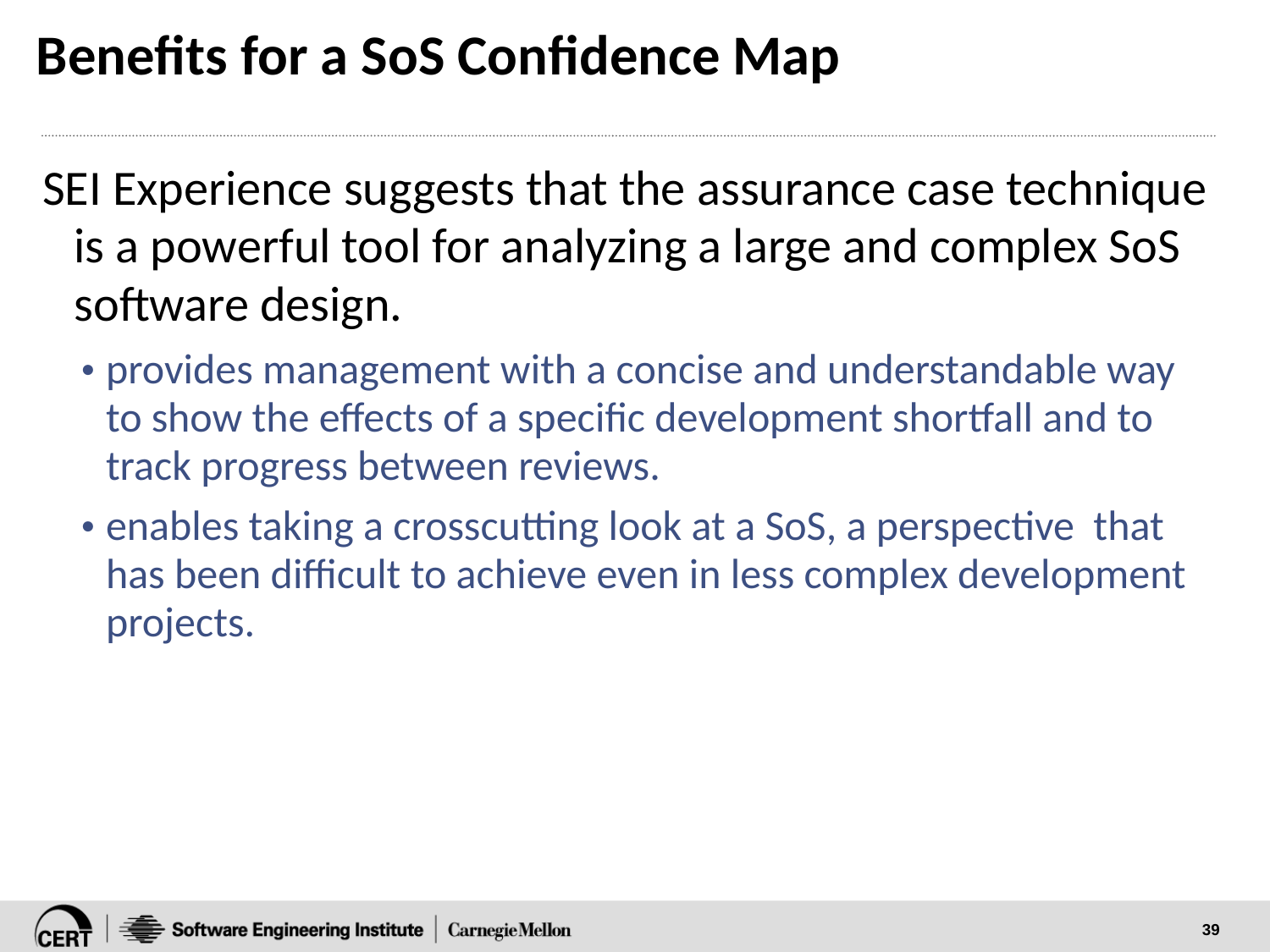

# Benefits for a SoS Confidence Map
SEI Experience suggests that the assurance case technique is a powerful tool for analyzing a large and complex SoS software design.
provides management with a concise and understandable way to show the effects of a specific development shortfall and to track progress between reviews.
enables taking a crosscutting look at a SoS, a perspective  that has been difficult to achieve even in less complex development projects.